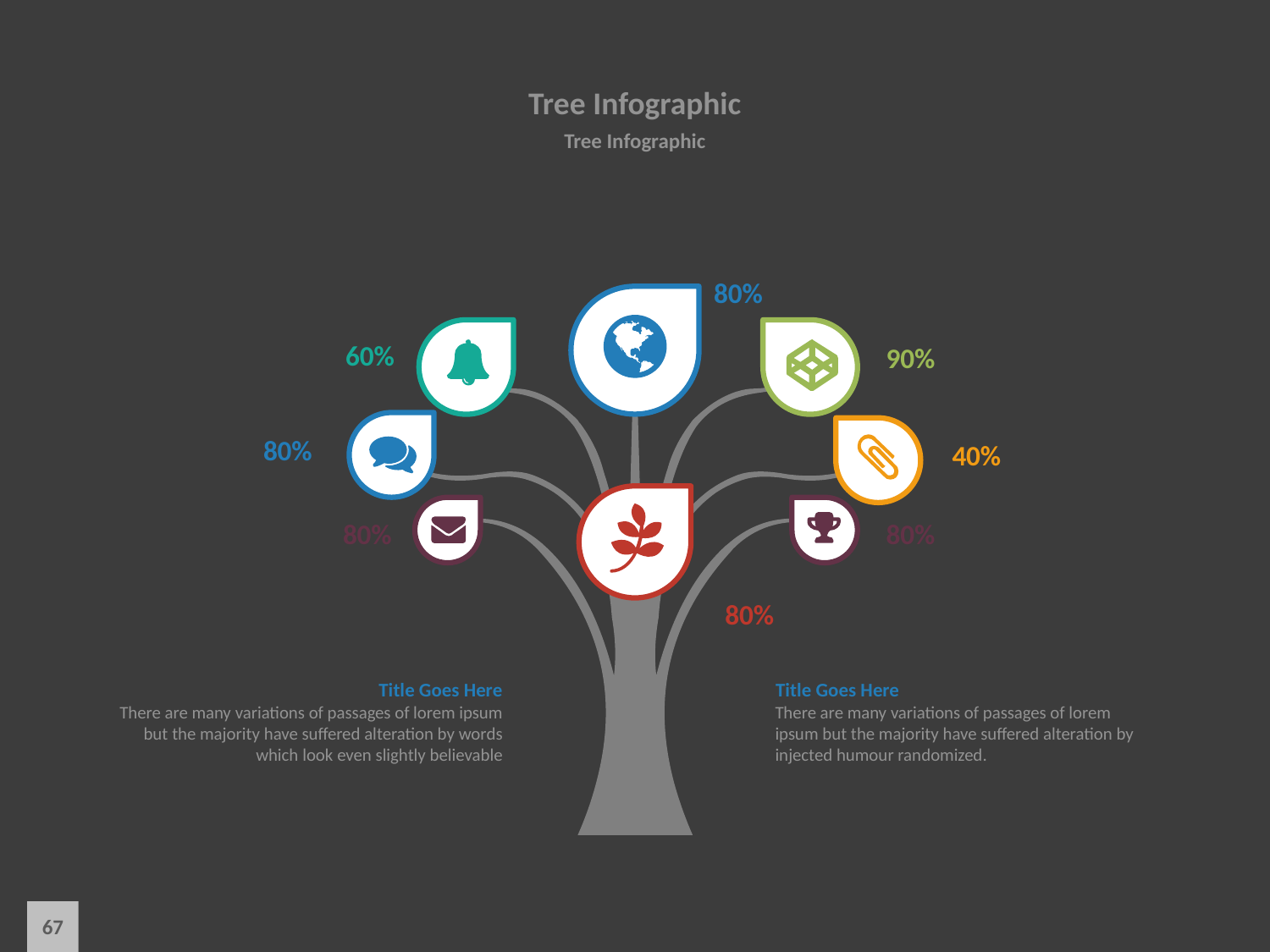

# Tree Infographic
Tree Infographic
80%

60%
90%

80%
40%

80%
80%

80%
Title Goes Here
Title Goes Here
There are many variations of passages of lorem ipsum but the majority have suffered alteration by words which look even slightly believable
There are many variations of passages of lorem ipsum but the majority have suffered alteration by injected humour randomized.